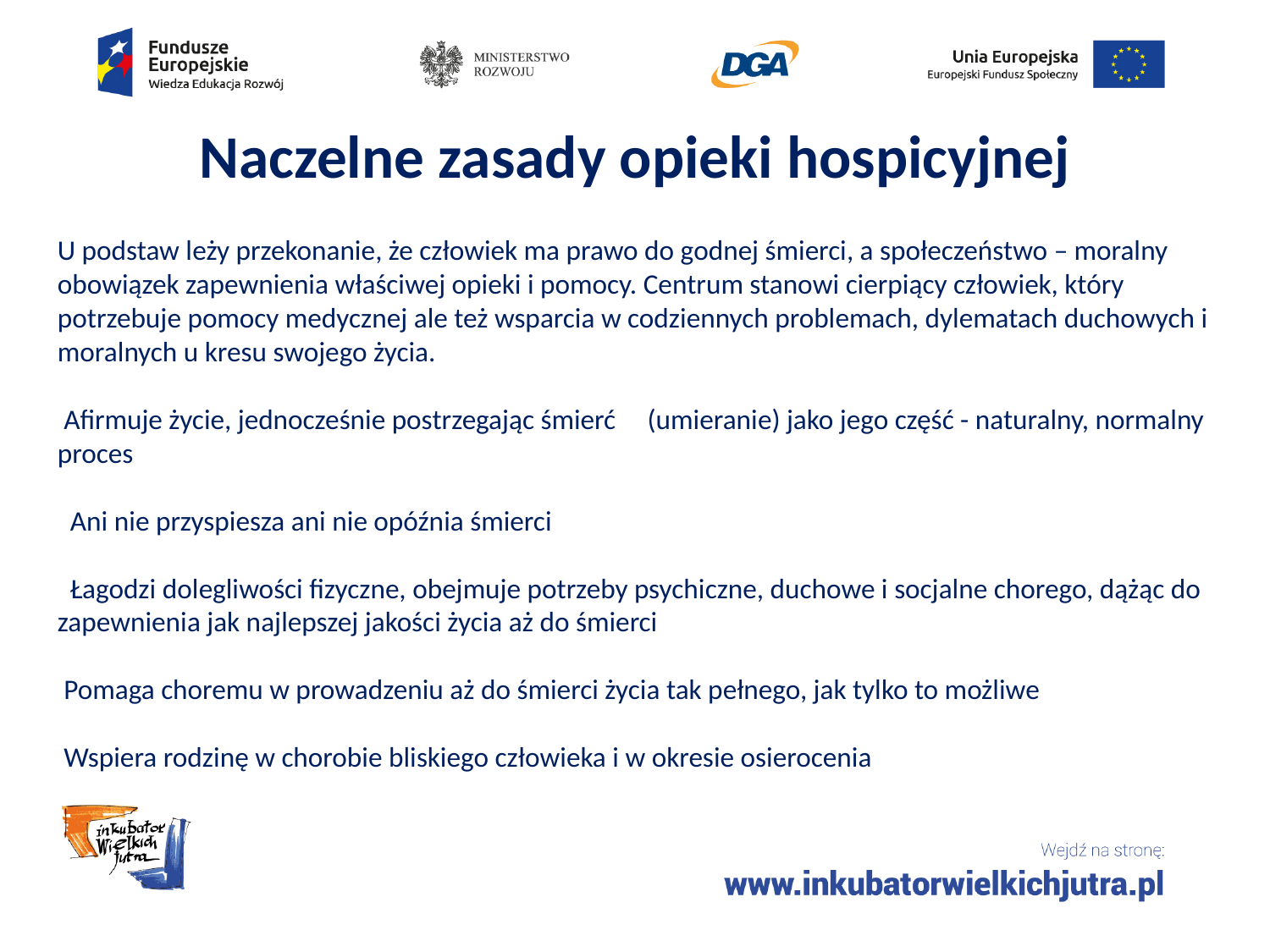

# Naczelne zasady opieki hospicyjnej
U podstaw leży przekonanie, że człowiek ma prawo do godnej śmierci, a społeczeństwo – moralny obowiązek zapewnienia właściwej opieki i pomocy. Centrum stanowi cierpiący człowiek, który potrzebuje pomocy medycznej ale też wsparcia w codziennych problemach, dylematach duchowych i moralnych u kresu swojego życia.

 Afirmuje życie, jednocześnie postrzegając śmierć     (umieranie) jako jego część - naturalny, normalny proces

  Ani nie przyspiesza ani nie opóźnia śmierci

  Łagodzi dolegliwości fizyczne, obejmuje potrzeby psychiczne, duchowe i socjalne chorego, dążąc do zapewnienia jak najlepszej jakości życia aż do śmierci

 Pomaga choremu w prowadzeniu aż do śmierci życia tak pełnego, jak tylko to możliwe

 Wspiera rodzinę w chorobie bliskiego człowieka i w okresie osierocenia